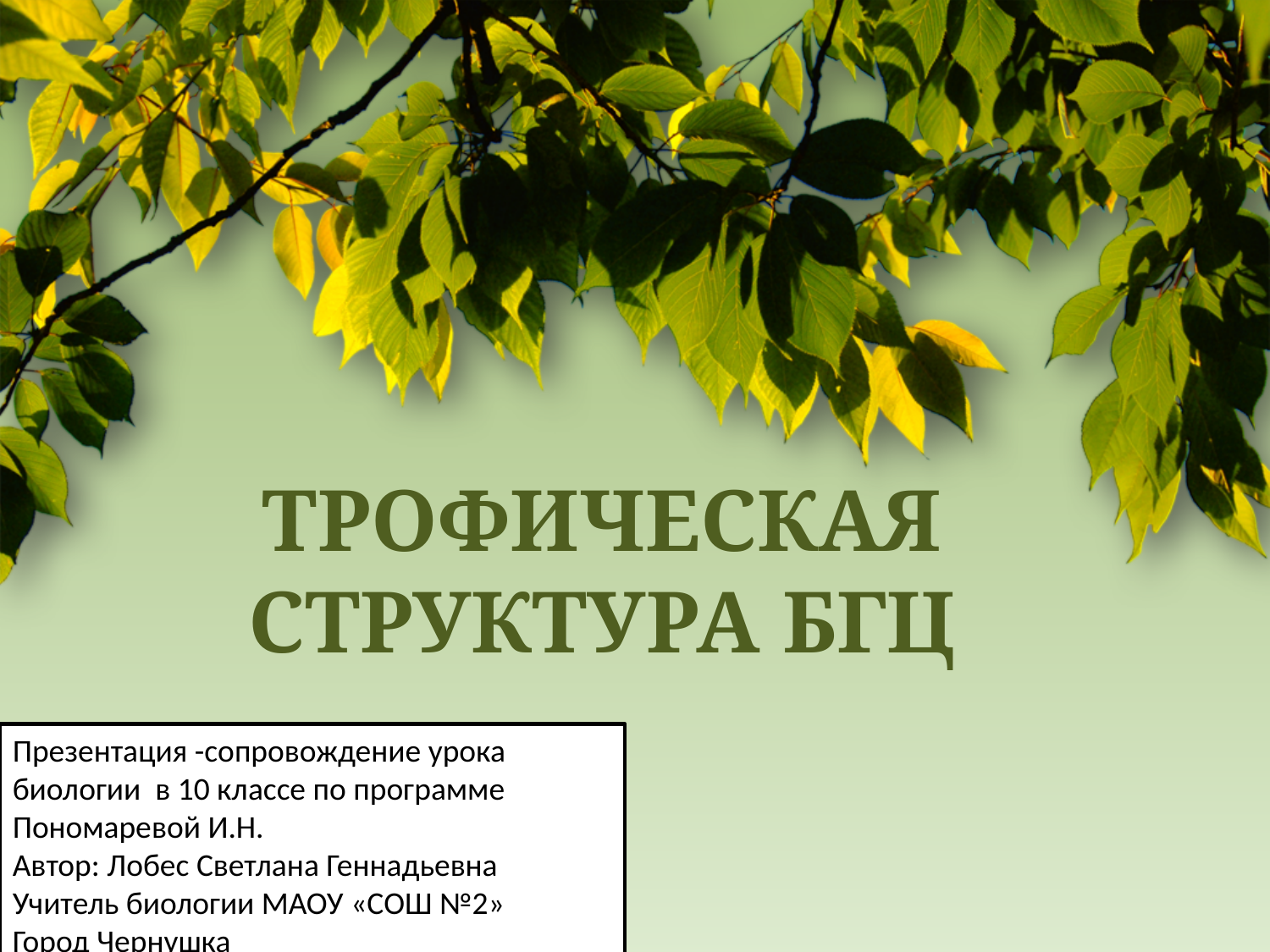

# Трофическая структура БГЦ

Презентация -сопровождение урока биологии  в 10 классе по программе Пономаревой И.Н.
Автор: Лобес Светлана Геннадьевна
Учитель биологии МАОУ «СОШ №2»
Город Чернушка